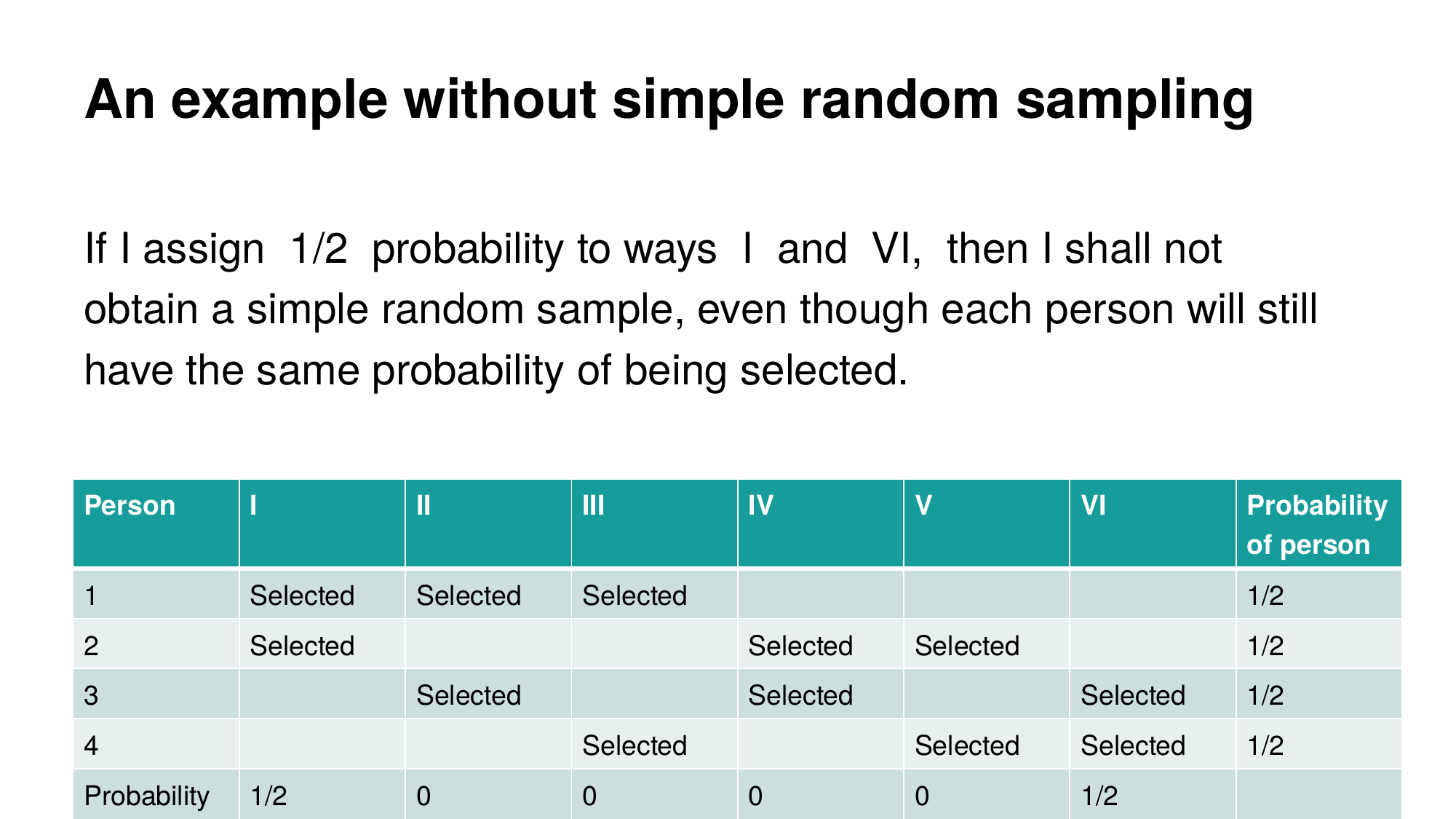

# An example without simple random sampling
If I assign  1/2  probability to ways  I  and  VI,  then I shall not obtain a simple random sample, even though each person will still have the same probability of being selected.

| Person | I | II | III | IV | V | VI | Probability of person |
| --- | --- | --- | --- | --- | --- | --- | --- |
| 1 | Selected | Selected | Selected |  |  |  | 1/2 |
| 2 | Selected |  |  | Selected | Selected |  | 1/2 |
| 3 |  | Selected |  | Selected |  | Selected | 1/2 |
| 4 |  |  | Selected |  | Selected | Selected | 1/2 |
| Probability of way | 1/2 | 0 | 0 | 0 | 0 | 1/2 |  |